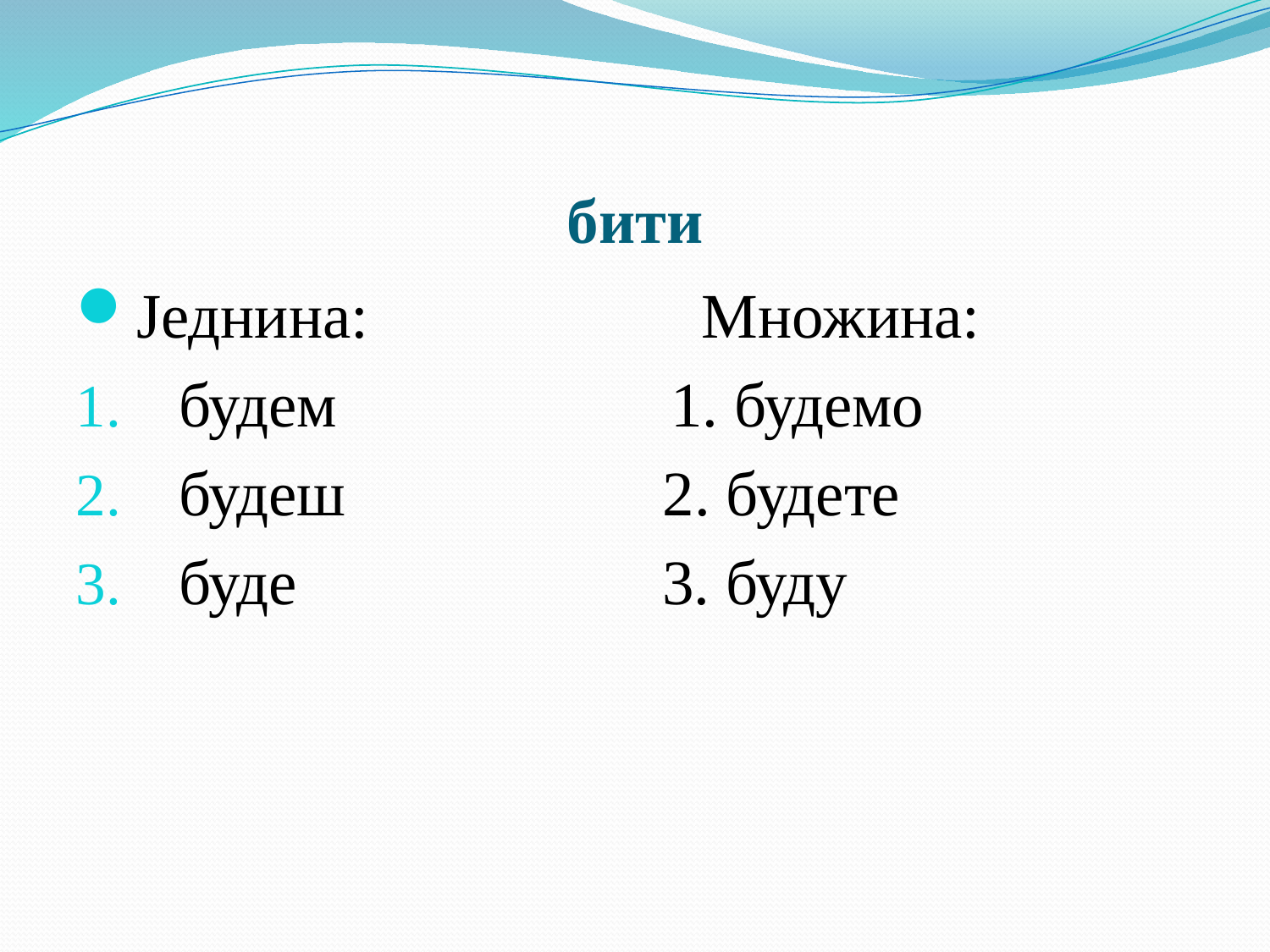

# бити
Једнина:                     Множина:
будем                     1. будемо
будеш                    2. будете
буде                       3. буду